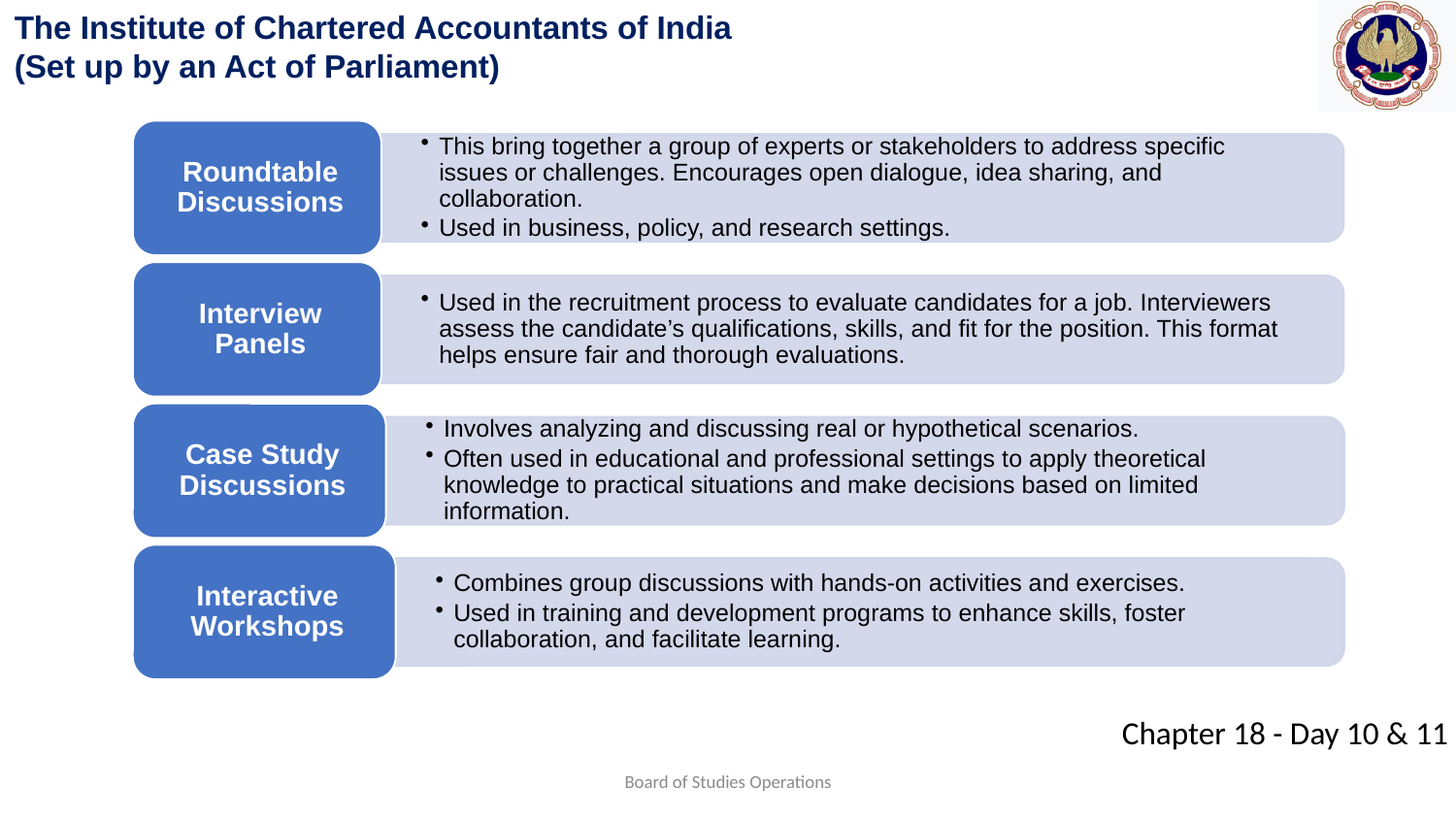

This bring together a group of experts or stakeholders to address specific issues or challenges. Encourages open dialogue, idea sharing, and collaboration.
Used in business, policy, and research settings.
Roundtable Discussions
Used in the recruitment process to evaluate candidates for a job. Interviewers assess the candidate’s qualifications, skills, and fit for the position. This format helps ensure fair and thorough evaluations.
Interview Panels
Involves analyzing and discussing real or hypothetical scenarios.
Often used in educational and professional settings to apply theoretical knowledge to practical situations and make decisions based on limited information.
Case Study Discussions
Combines group discussions with hands-on activities and exercises.
Used in training and development programs to enhance skills, foster collaboration, and facilitate learning.
Interactive Workshops
Board of Studies Operations